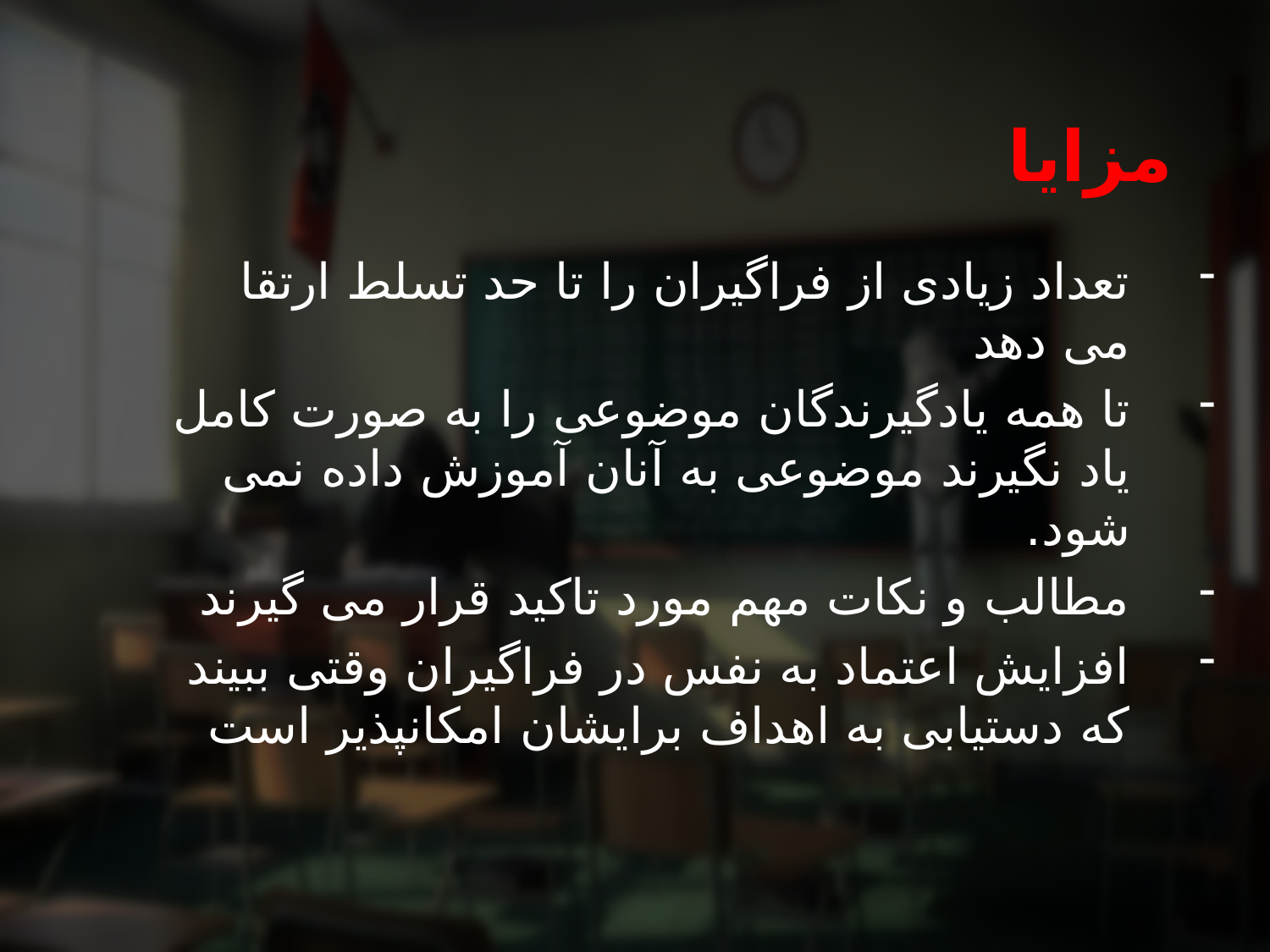

# مزایا
تعداد زیادی از فراگیران را تا حد تسلط ارتقا می دهد
تا همه یادگیرندگان موضوعی را به صورت کامل یاد نگیرند موضوعی به آنان آموزش داده نمی شود.
مطالب و نکات مهم مورد تاکید قرار می گیرند
افزایش اعتماد به نفس در فراگیران وقتی ببیند که دستیابی به اهداف برایشان امکانپذیر است